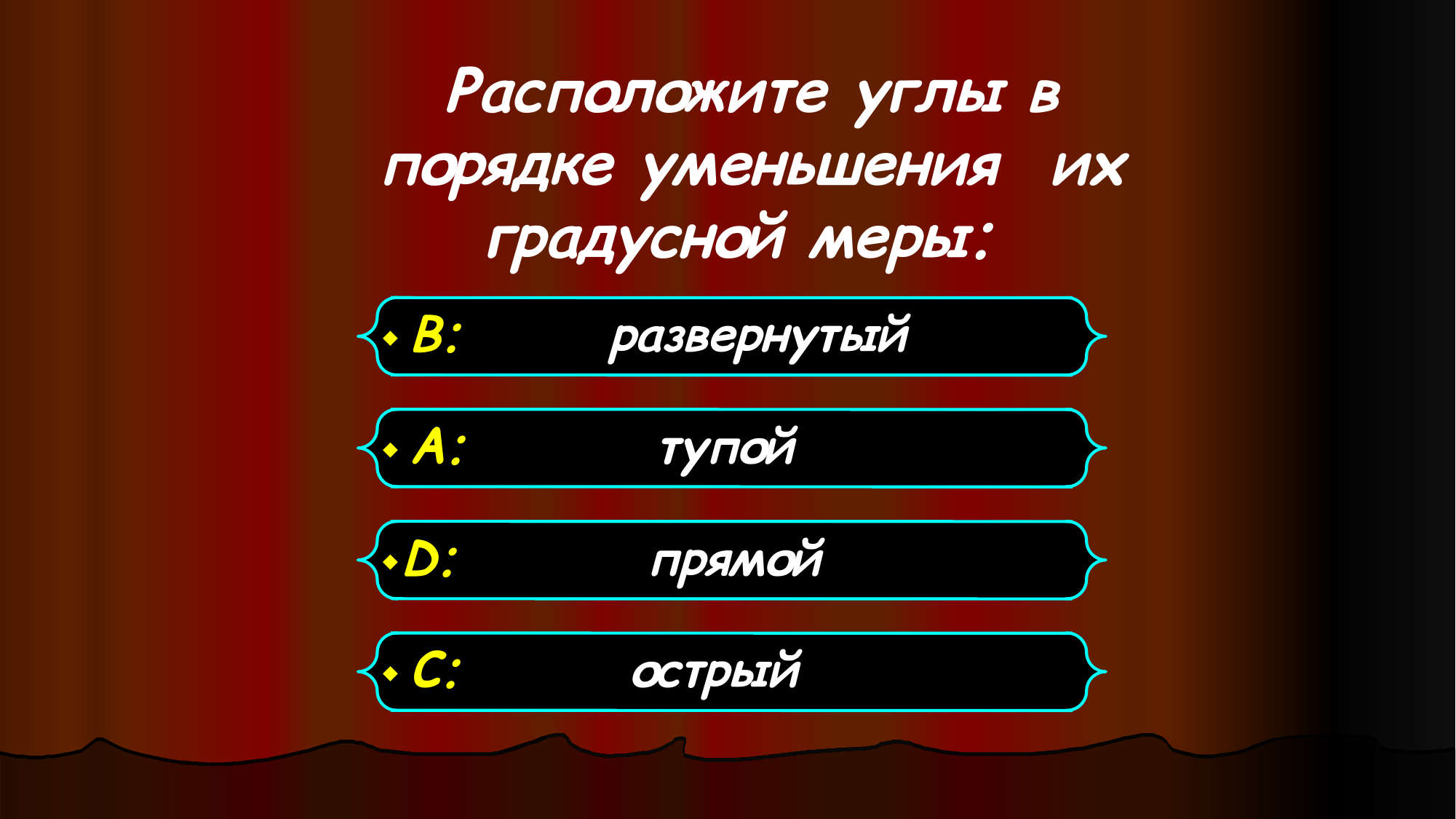

Расположите углы в порядке уменьшения  их градусной меры:

В:       развернутый

А:         тупой

D:         прямой

С:        острый